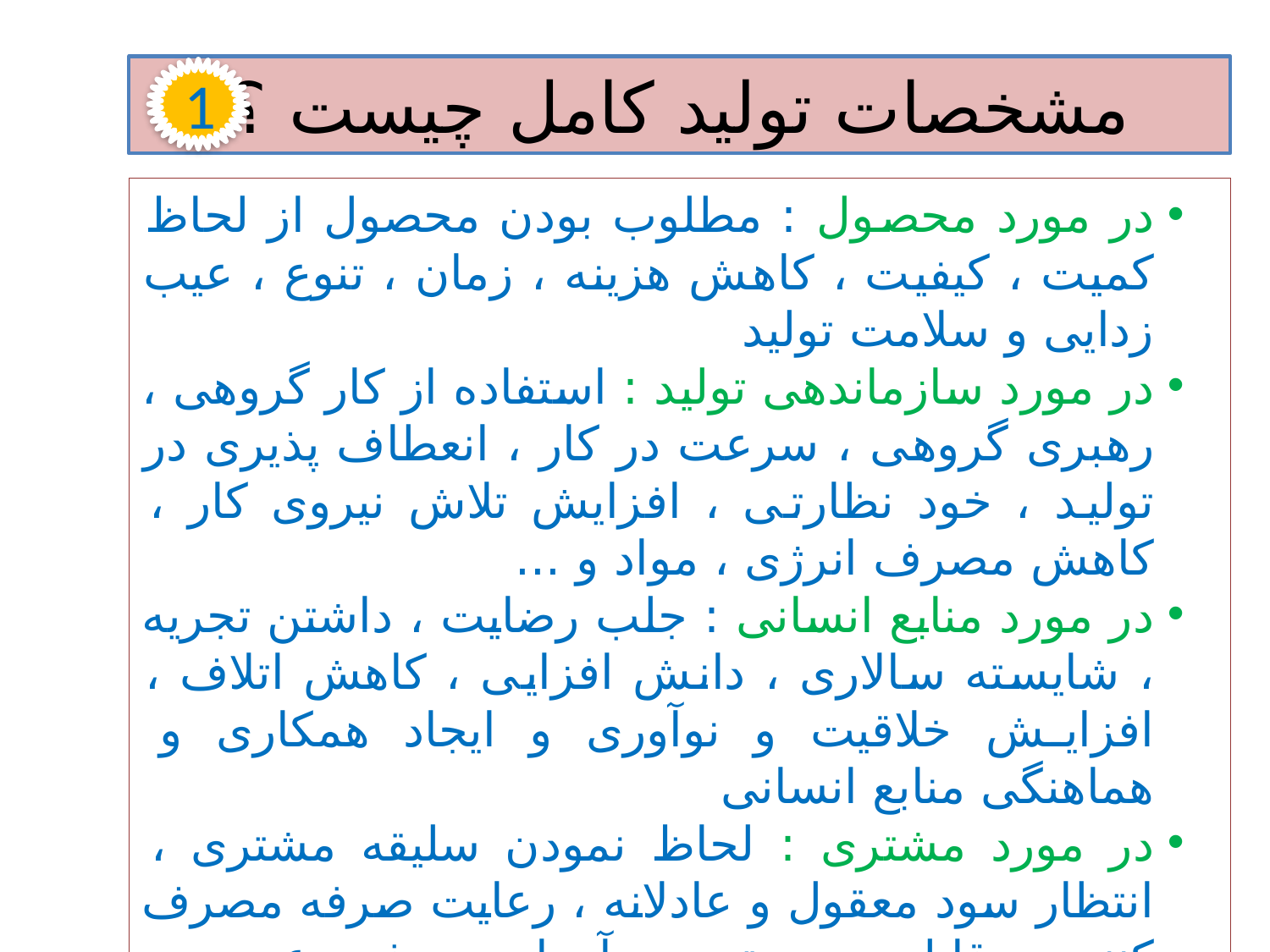

مشخصات تولید کامل چیست ؟
1
در مورد محصول : مطلوب بودن محصول از لحاظ کمیت ، کیفیت ، کاهش هزینه ، زمان ، تنوع ، عیب زدایی و سلامت تولید
در مورد سازماندهی تولید : استفاده از کار گروهی ، رهبری گروهی ، سرعت در کار ، انعطاف پذیری در تولید ، خود نظارتی ، افزایش تلاش نیروی کار ، کاهش مصرف انرژی ، مواد و ...
در مورد منابع انسانی : جلب رضایت ، داشتن تجریه ، شایسته سالاری ، دانش افزایی ، کاهش اتلاف ، افزایش خلاقیت و نوآوری و ایجاد همکاری و هماهنگی منابع انسانی
در مورد مشتری : لحاظ نمودن سلیقه مشتری ، انتظار سود معقول و عادلانه ، رعایت صرفه مصرف کننده ، قابلیت دسترسی آسان و وفور عرضه ، خدمات بهتر پس از فروش ، وفاداری به شبکه فروش و ..